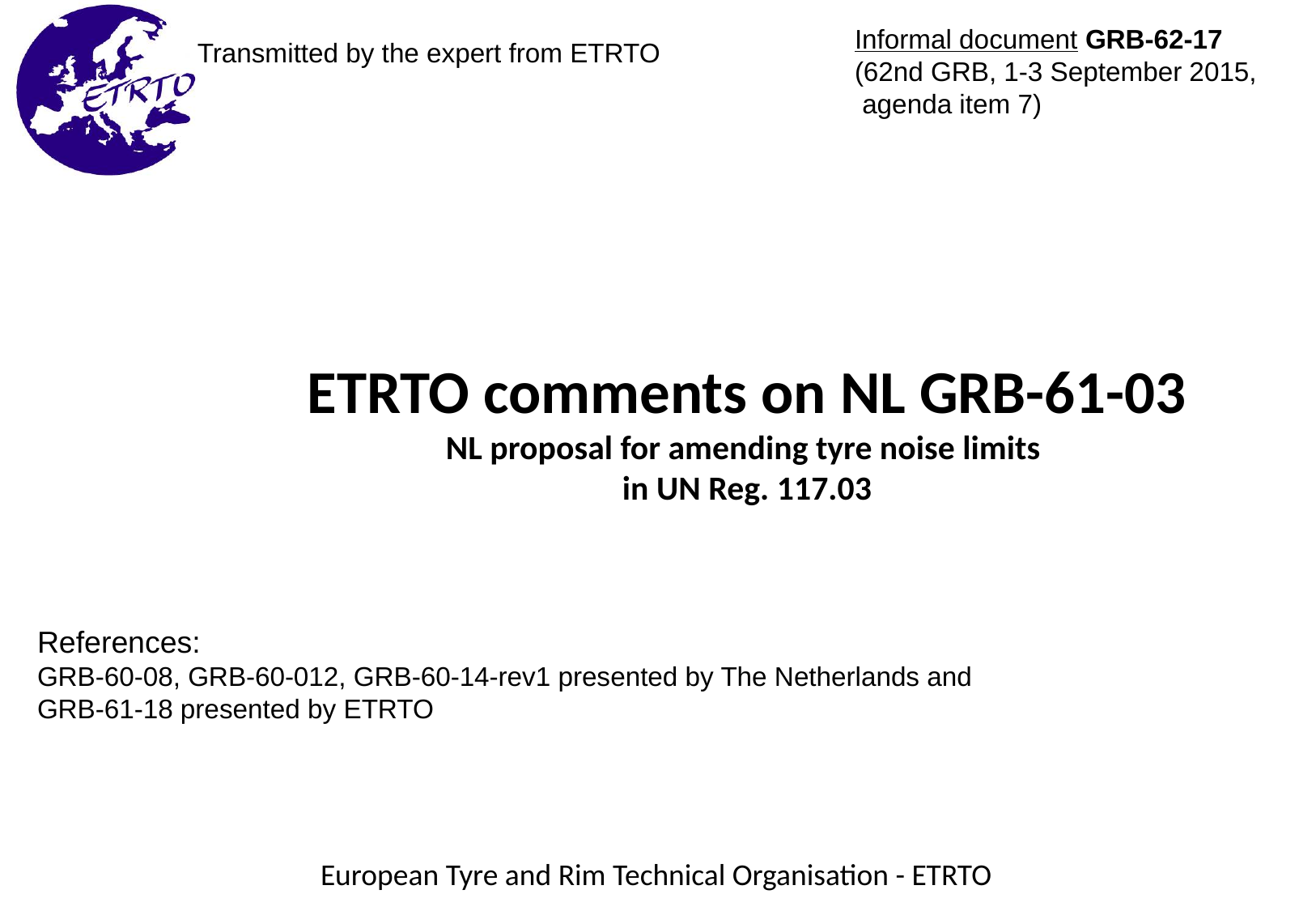

Informal document GRB-62-17
(62nd GRB, 1-3 September 2015,
 agenda item 7)
Transmitted by the expert from ETRTO